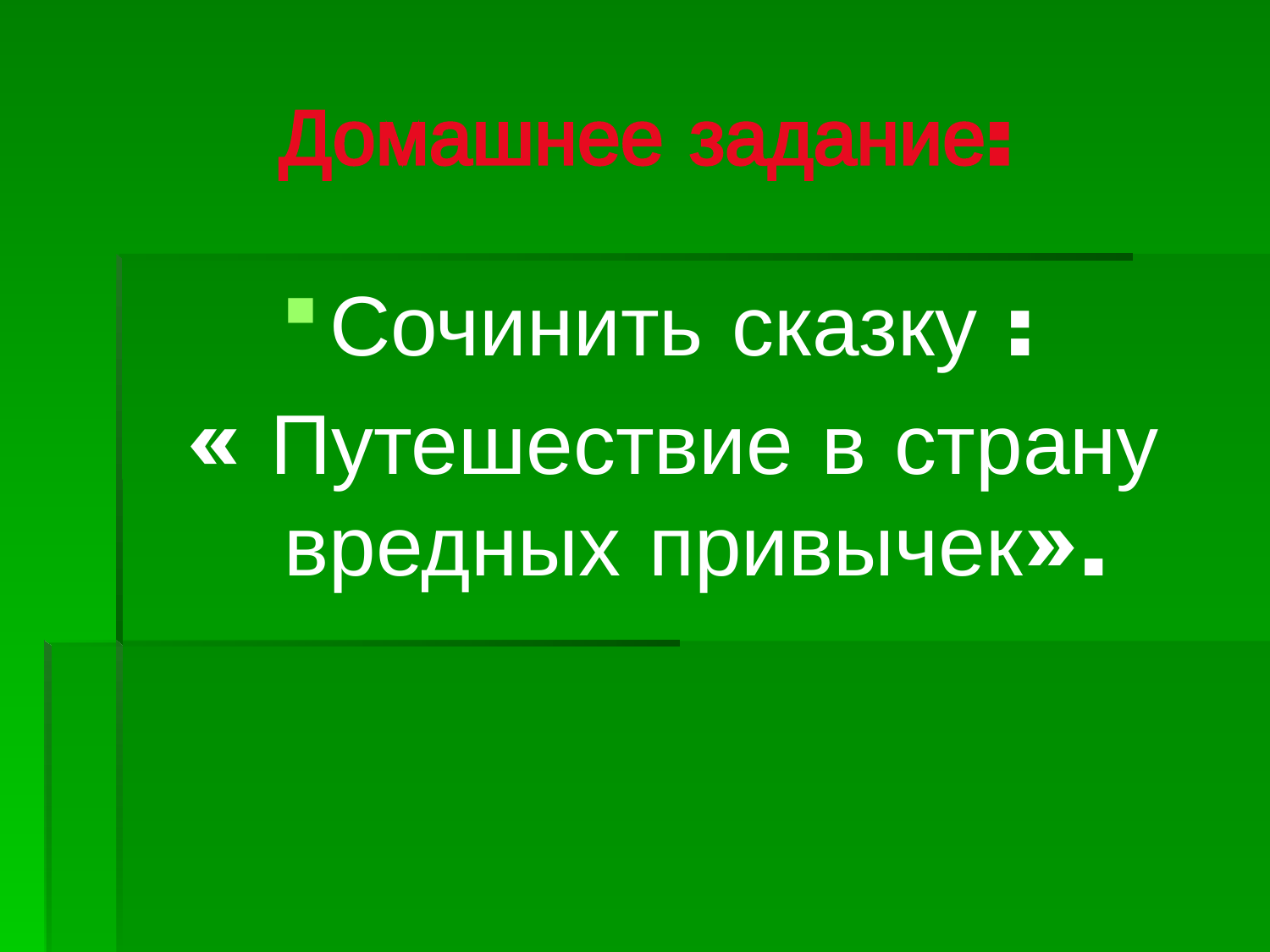

# Домашнее задание:
Сочинить сказку :
« Путешествие в страну вредных привычек».